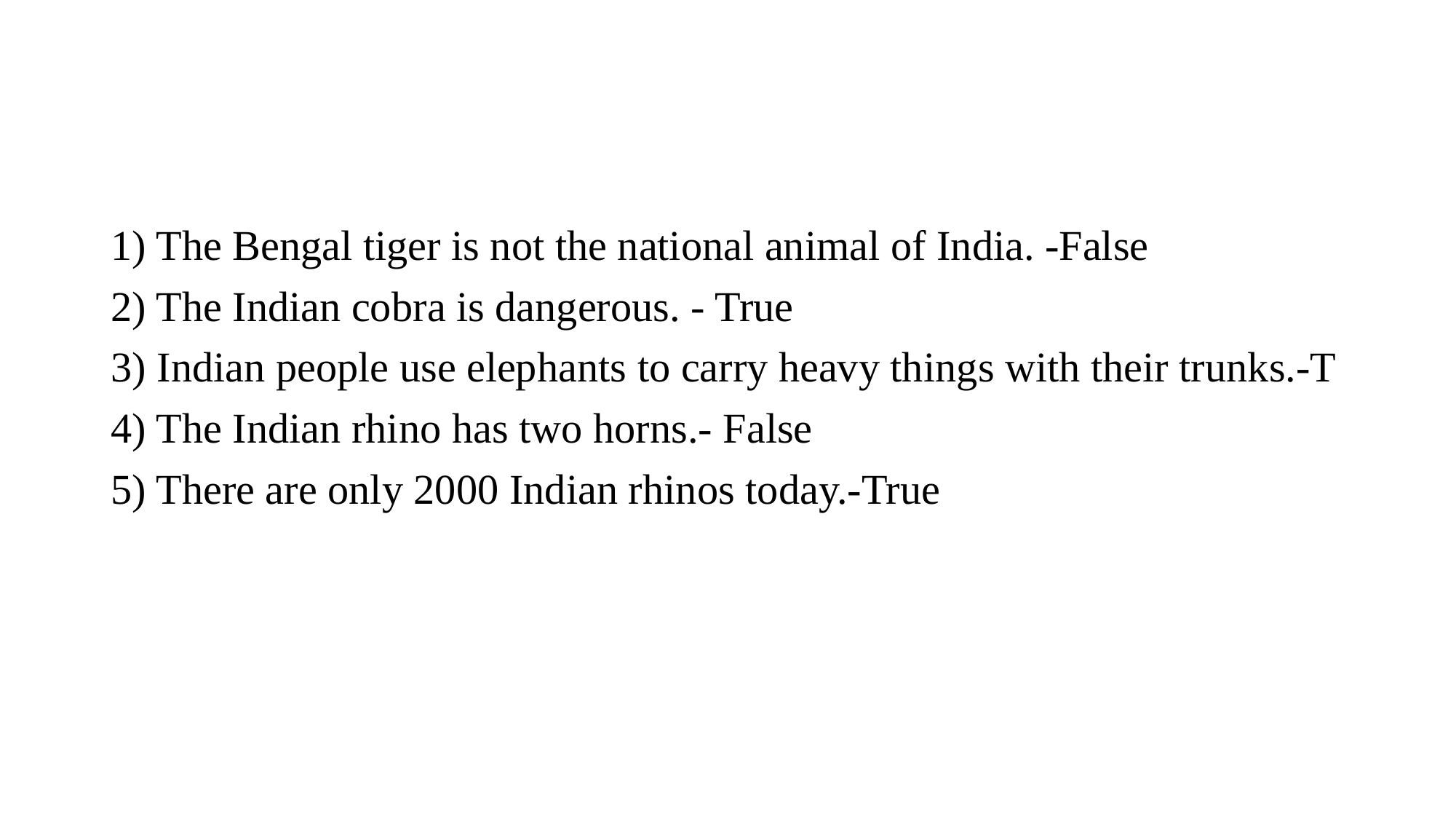

#
1) The Bengal tiger is not the national animal of India. -False
2) The Indian cobra is dangerous. - True
3) Indian people use elephants to carry heavy things with their trunks.-T
4) The Indian rhino has two horns.- False
5) There are only 2000 Indian rhinos today.-True